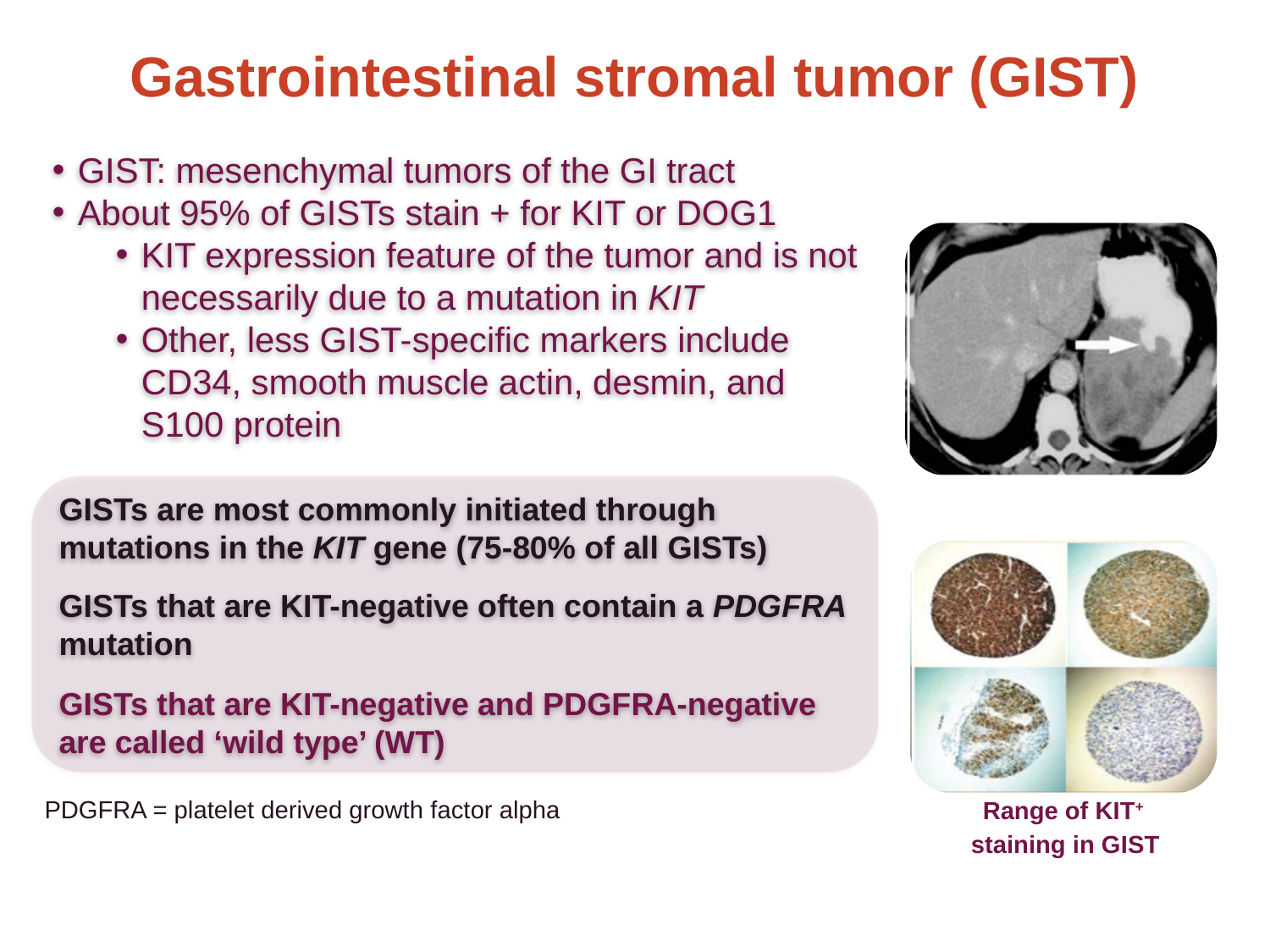

# Gastrointestinal stromal tumor (GIST)
GIST: mesenchymal tumors of the GI tract
About 95% of GISTs stain + for KIT or DOG1
KIT expression feature of the tumor and is not necessarily due to a mutation in KIT
Other, less GIST-specific markers include CD34, smooth muscle actin, desmin, and S100 protein

GISTs are most commonly initiated through mutations in the KIT gene (75-80% of all GISTs)
GISTs that are KIT-negative often contain a PDGFRA mutation
GISTs that are KIT-negative and PDGFRA-negative are called ‘wild type’ (WT)

PDGFRA = platelet derived growth factor alpha
Range of KIT+
staining in GIST